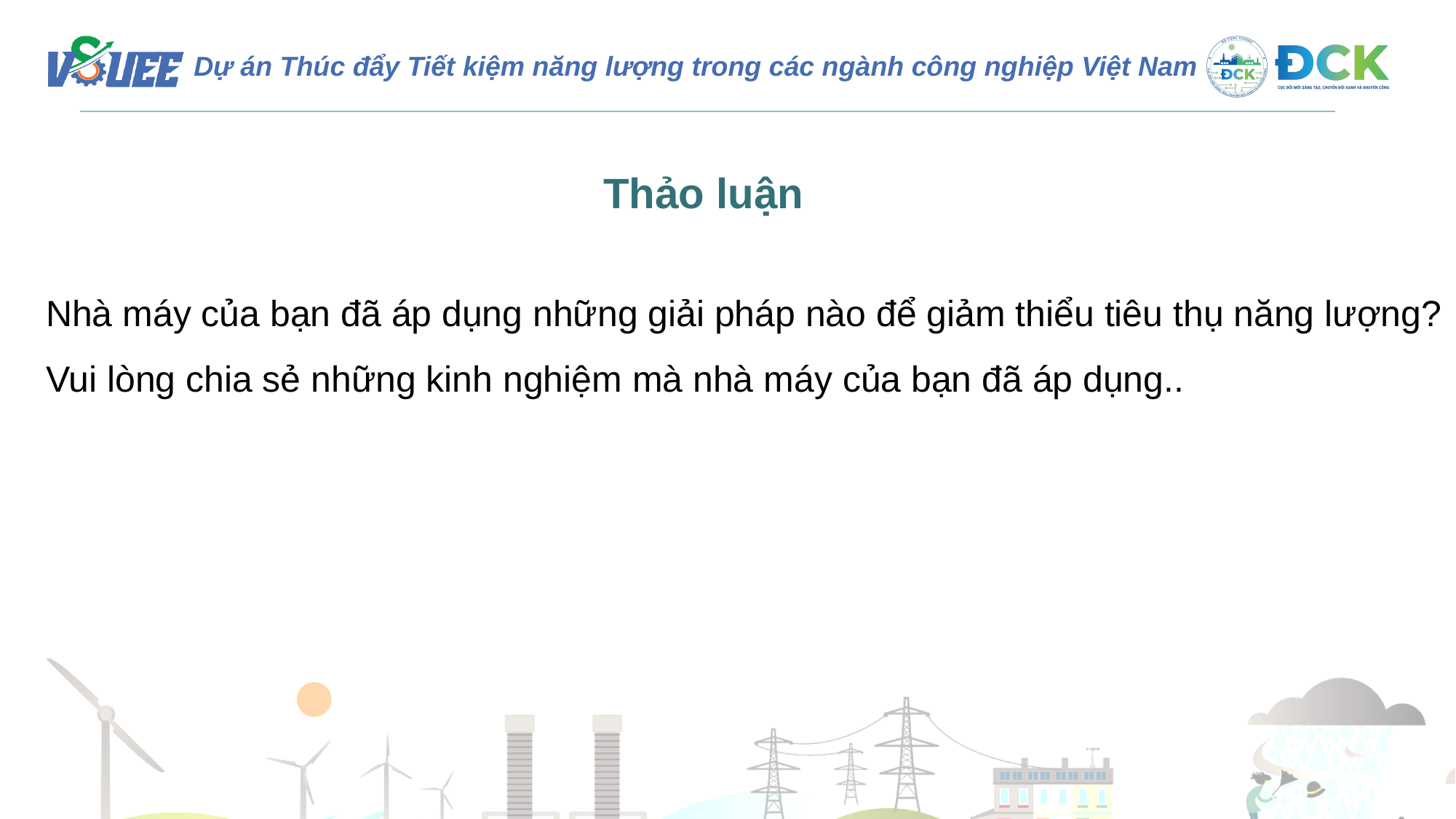

Thảo luận
Nhà máy của bạn đã áp dụng những giải pháp nào để giảm thiểu tiêu thụ năng lượng?
Vui lòng chia sẻ những kinh nghiệm mà nhà máy của bạn đã áp dụng..